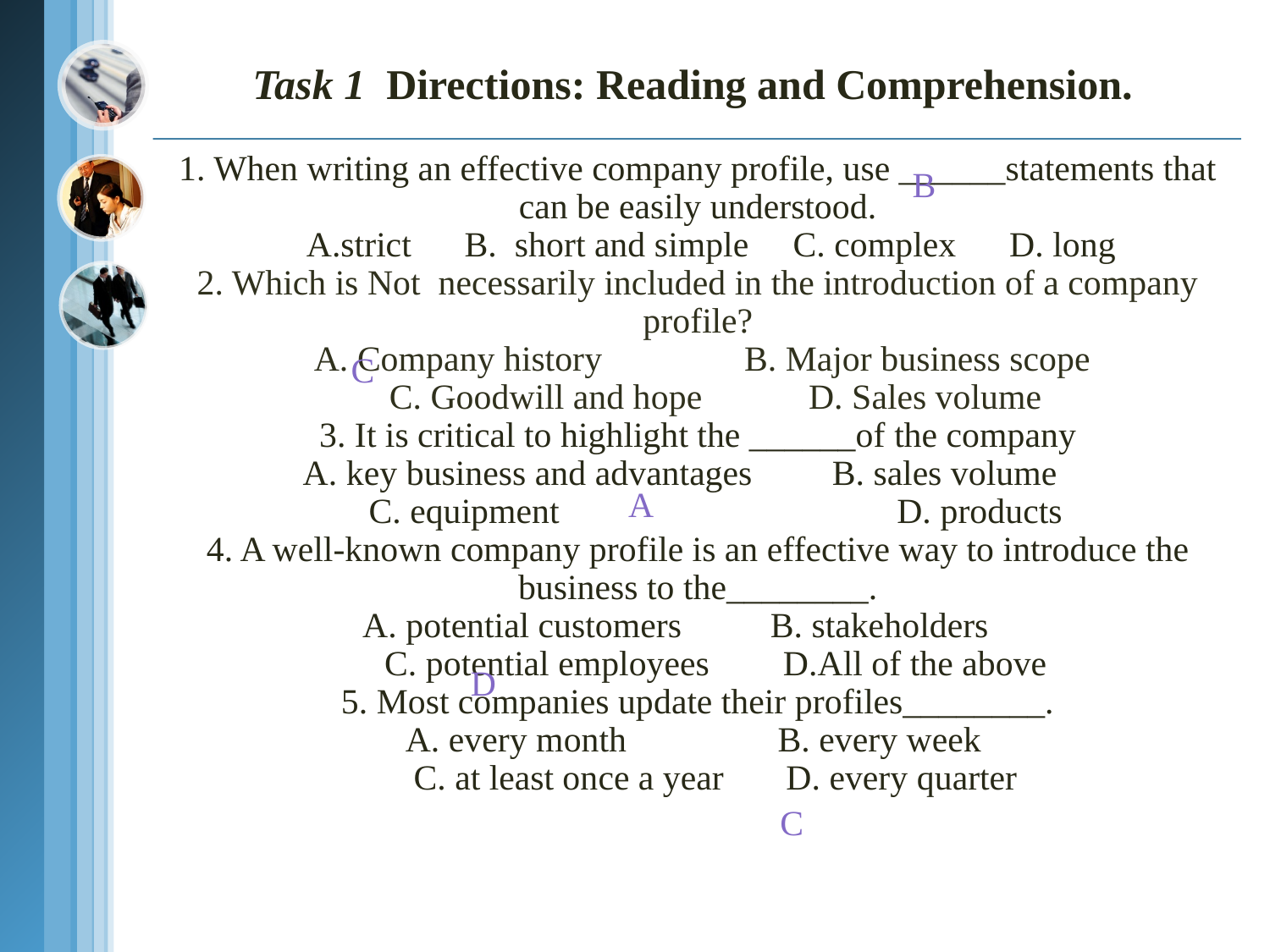

Task 1  Directions: Reading and Comprehension.

1. When writing an effective company profile, use ______statements that can be easily understood.
    A.strict      B.  short and simple     C. complex      D. long
2. Which is Not  necessarily included in the introduction of a company profile?
    A. Company history                B. Major business scope
    C. Goodwill and hope            D. Sales volume
3. It is critical to highlight the ______of the company
    A. key business and advantages         B. sales volume
    C. equipment                                      D. products
4. A well-known company profile is an effective way to introduce the business to the________.
    A. potential customers          B. stakeholders
    C. potential employees	      D.All of the above
5. Most companies update their profiles________.
    A. every month                 B. every week
    C. at least once a year       D. every quarter

B
C
A
D
C